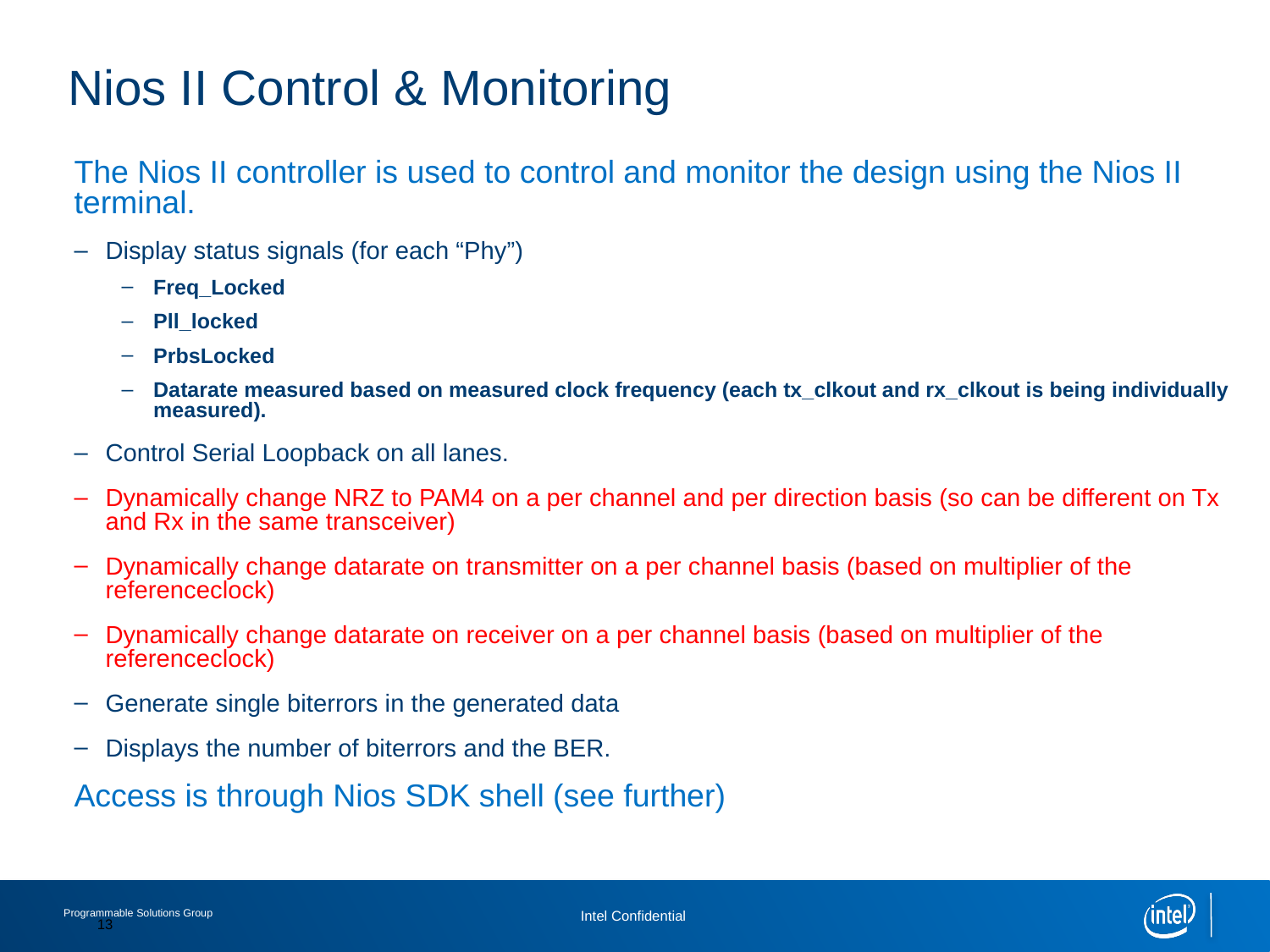

# Nios II Control & Monitoring
The Nios II controller is used to control and monitor the design using the Nios II terminal.
Display status signals (for each “Phy”)
Freq_Locked
Pll_locked
PrbsLocked
Datarate measured based on measured clock frequency (each tx_clkout and rx_clkout is being individually measured).
Control Serial Loopback on all lanes.
Dynamically change NRZ to PAM4 on a per channel and per direction basis (so can be different on Tx and Rx in the same transceiver)
Dynamically change datarate on transmitter on a per channel basis (based on multiplier of the referenceclock)
Dynamically change datarate on receiver on a per channel basis (based on multiplier of the referenceclock)
Generate single biterrors in the generated data
Displays the number of biterrors and the BER.
Access is through Nios SDK shell (see further)

13